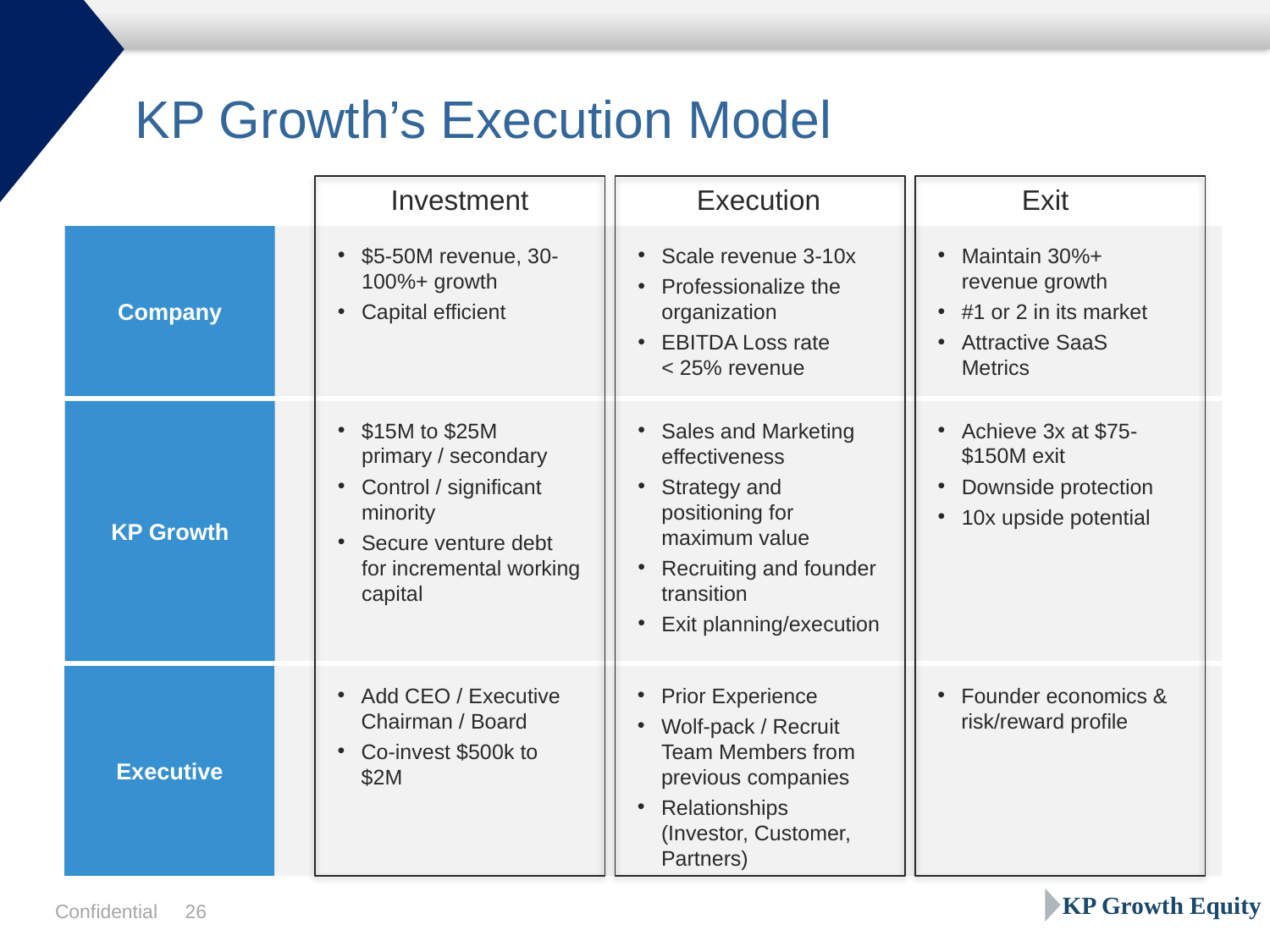

# KP Growth’s Execution Model

Investment

Execution

Exit
Company

$5-50M revenue, 30-100%+ growth
Capital efficient
Scale revenue 3-10x
Professionalize the organization
EBITDA Loss rate
< 25% revenue
Maintain 30%+ revenue growth
#1 or 2 in its market
Attractive SaaS Metrics
KP Growth

$15M to $25M primary / secondary
Control / significant minority
Secure venture debt for incremental working capital
Sales and Marketing effectiveness
Strategy and positioning for maximum value
Recruiting and founder transition
Exit planning/execution
Achieve 3x at $75-$150M exit
Downside protection
10x upside potential
Executive

Add CEO / Executive Chairman / Board
Co-invest $500k to $2M
Prior Experience
Wolf-pack / Recruit Team Members from previous companies
Relationships (Investor, Customer, Partners)
Founder economics & risk/reward profile

KP Growth Equity

Confidential
26